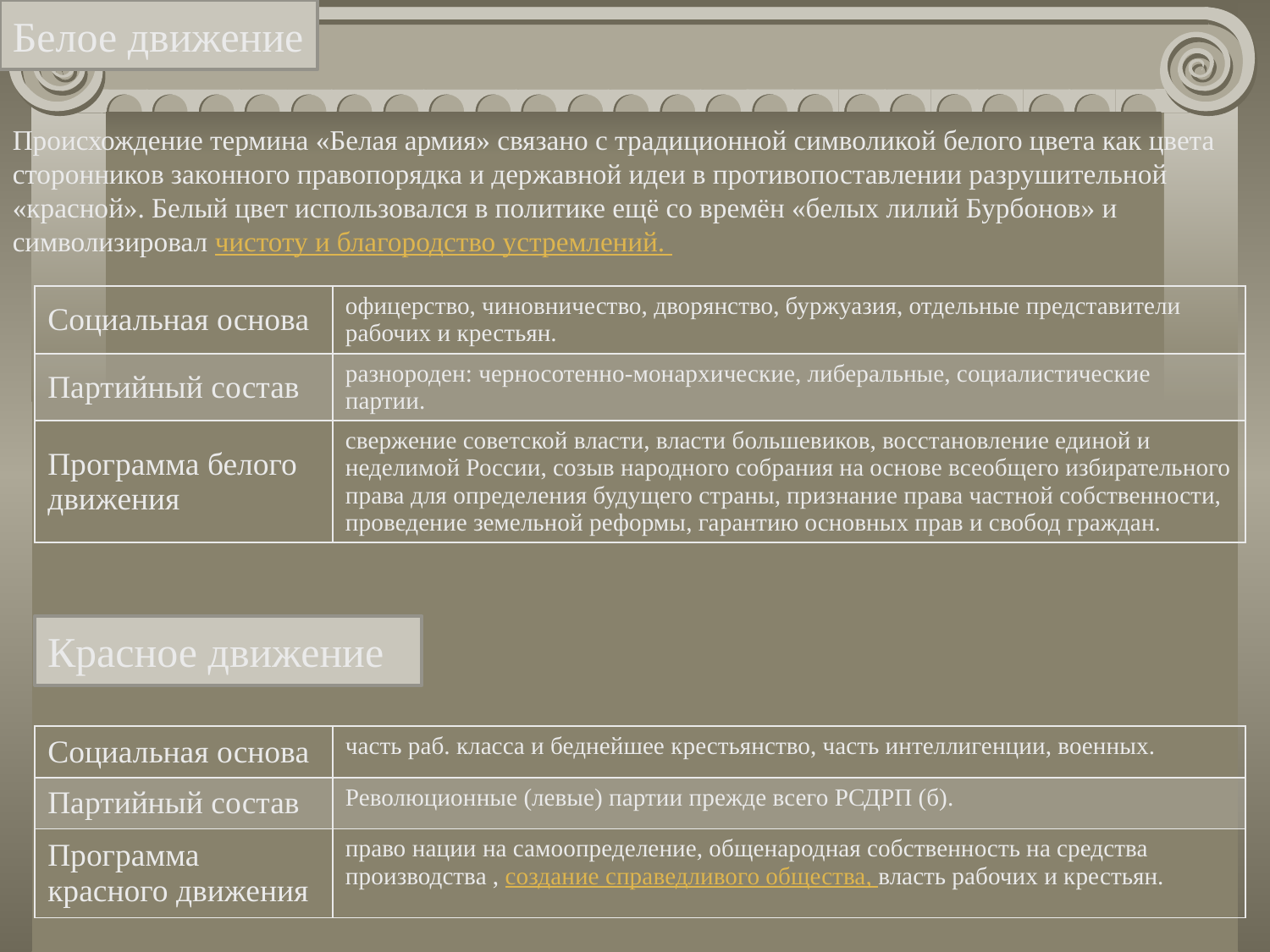

Белое движение
Происхождение термина «Белая армия» связано с традиционной символикой белого цвета как цвета сторонников законного правопорядка и державной идеи в противопоставлении разрушительной «красной». Белый цвет использовался в политике ещё со времён «белых лилий Бурбонов» и символизировал чистоту и благородство устремлений.
| Социальная основа | офицерство, чиновничество, дворянство, буржуазия, отдельные представители рабочих и крестьян. |
| --- | --- |
| Партийный состав | разнороден: черносотенно-монархические, либеральные, социалистические партии. |
| Программа белого движения | свержение советской власти, власти большевиков, восстановление единой и неделимой России, созыв народного собрания на основе всеобщего избирательного права для определения будущего страны, признание права частной собственности, проведение земельной реформы, гарантию основных прав и свобод граждан. |
Красное движение
| Социальная основа | часть раб. класса и беднейшее крестьянство, часть интеллигенции, военных. |
| --- | --- |
| Партийный состав | Революционные (левые) партии прежде всего РСДРП (б). |
| Программа красного движения | право нации на самоопределение, общенародная собственность на средства производства , создание справедливого общества, власть рабочих и крестьян. |